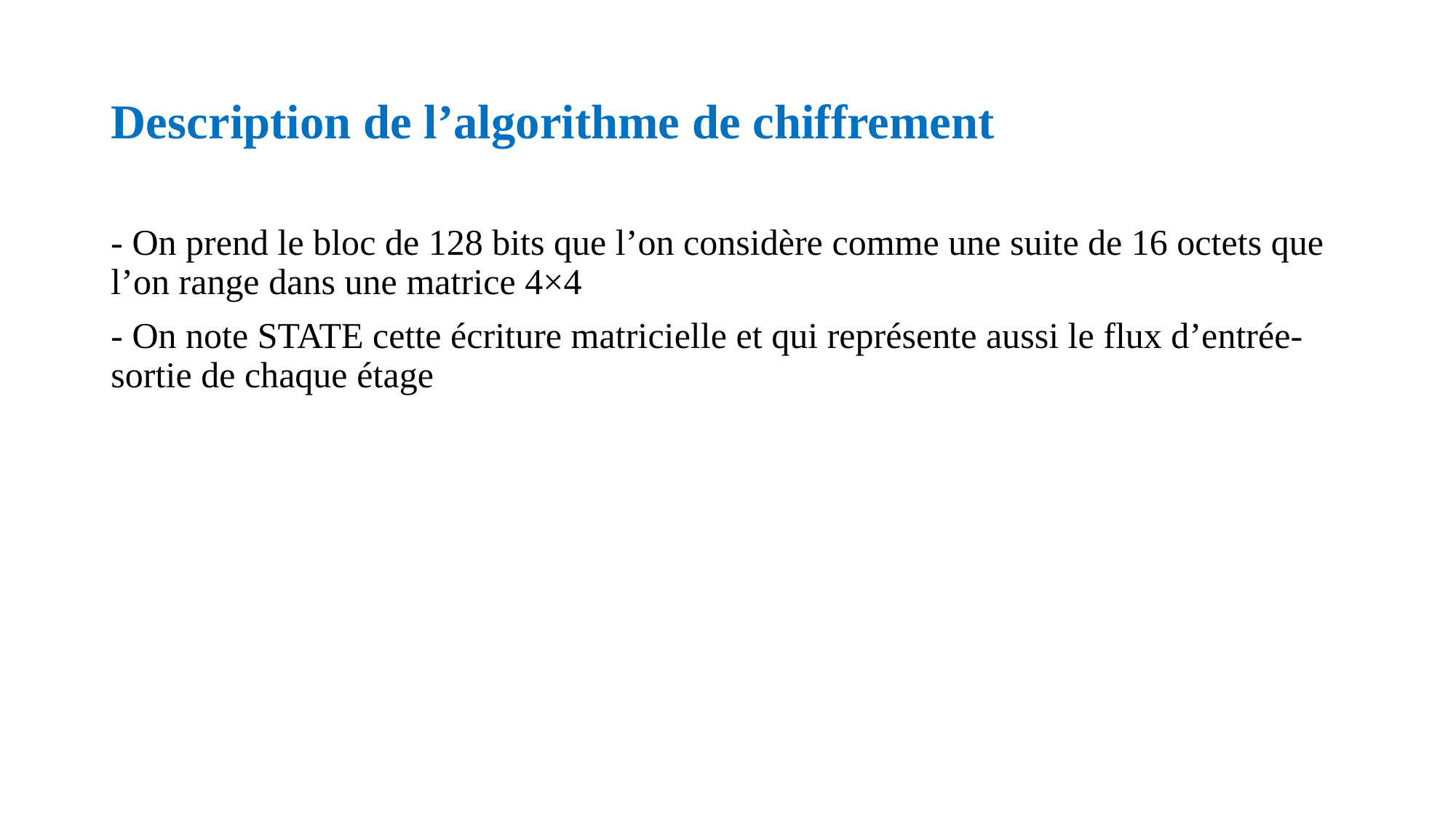

# Description de l’algorithme de chiffrement
- On prend le bloc de 128 bits que l’on considère comme une suite de 16 octets que l’on range dans une matrice 4×4
- On note STATE cette écriture matricielle et qui représente aussi le flux d’entrée-sortie de chaque étage